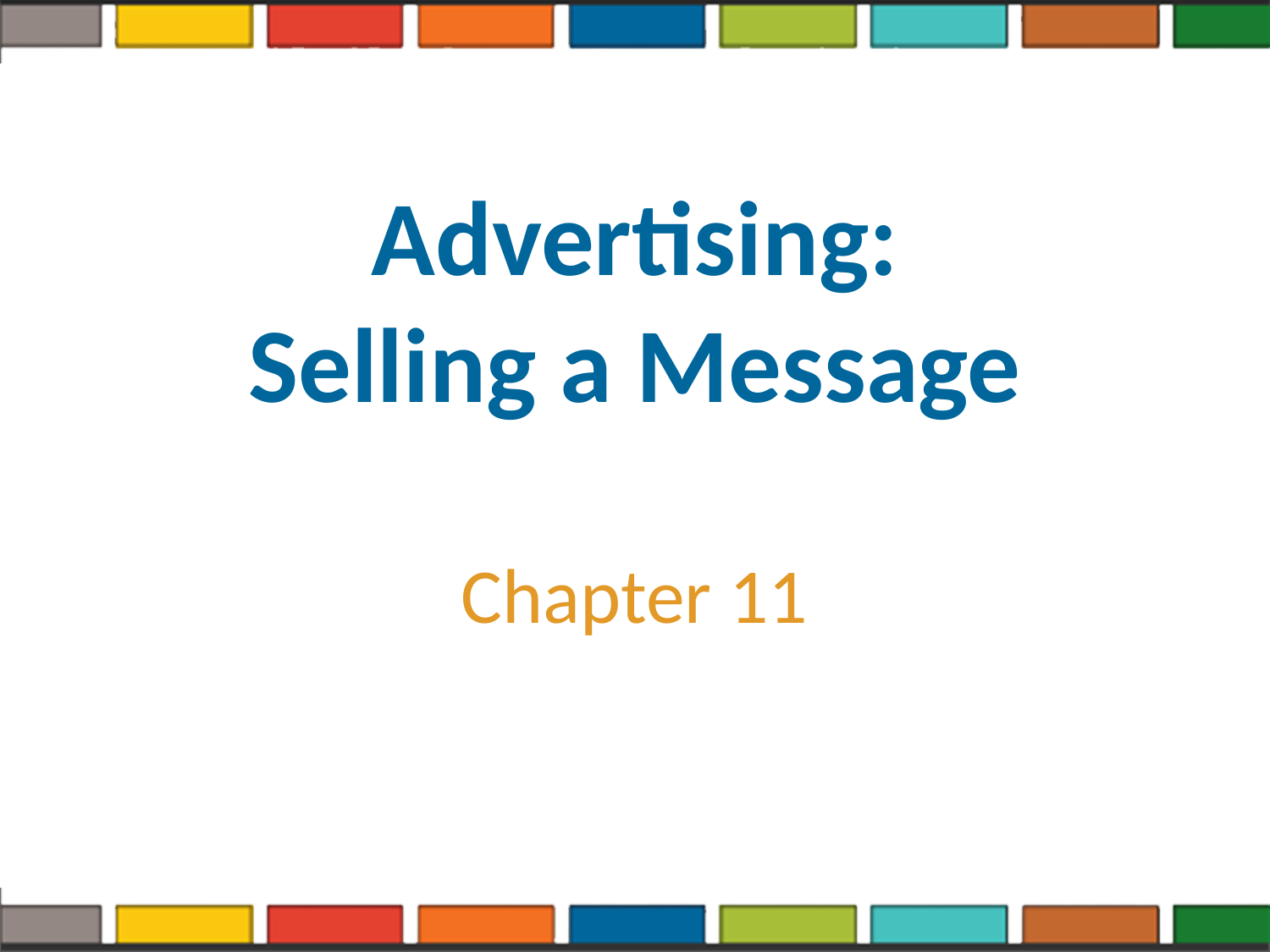

# Advertising: Selling a Message
Chapter 11